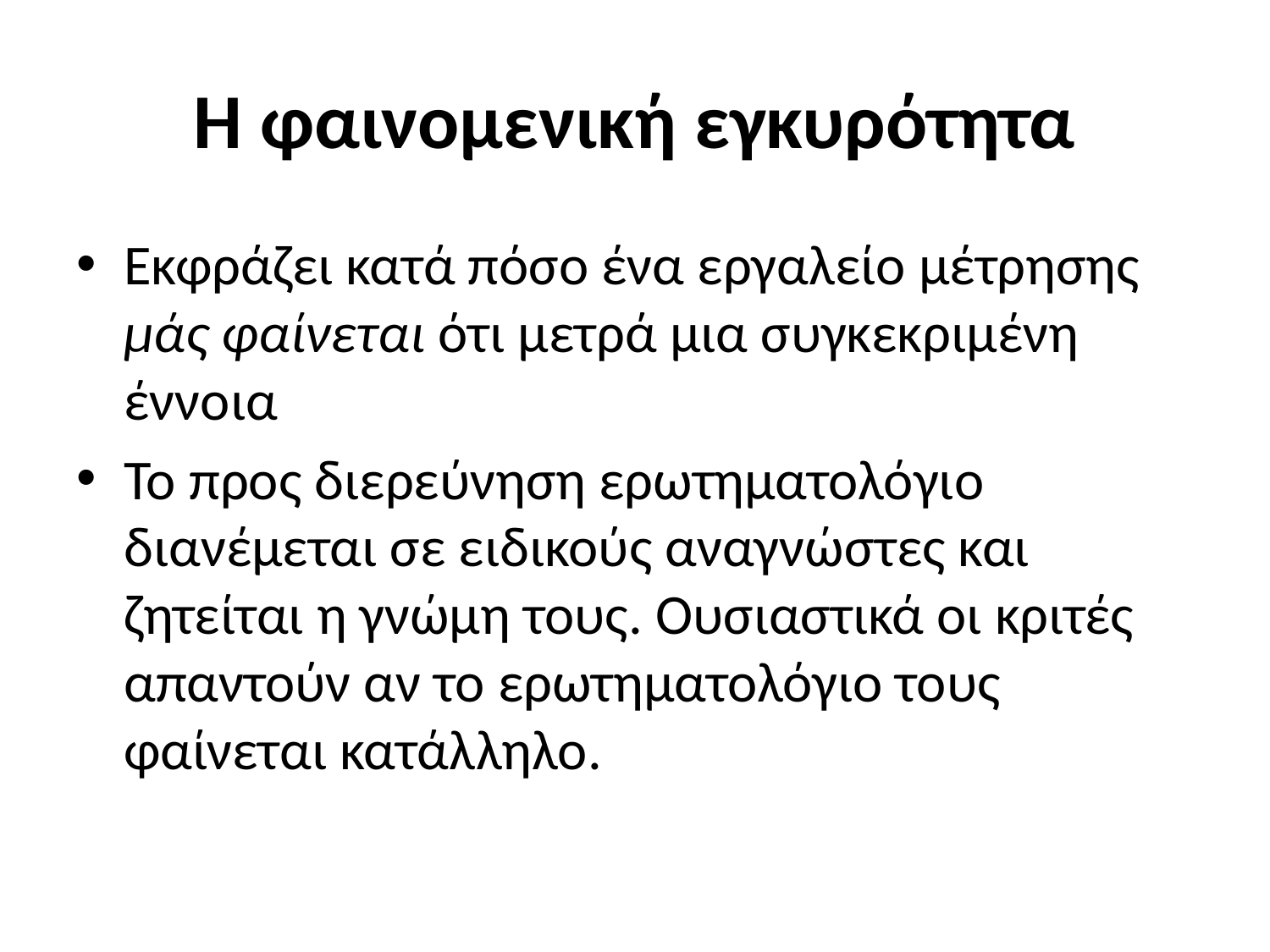

# Η φαινομενική εγκυρότητα
Εκφράζει κατά πόσο ένα εργαλείο μέτρησης μάς φαίνεται ότι μετρά μια συγκεκριμένη έννοια
Το προς διερεύνηση ερωτηματολόγιο διανέμεται σε ειδικούς αναγνώστες και ζητείται η γνώμη τους. Ουσιαστικά οι κριτές απαντούν αν το ερωτηματολόγιο τους φαίνεται κατάλληλο.